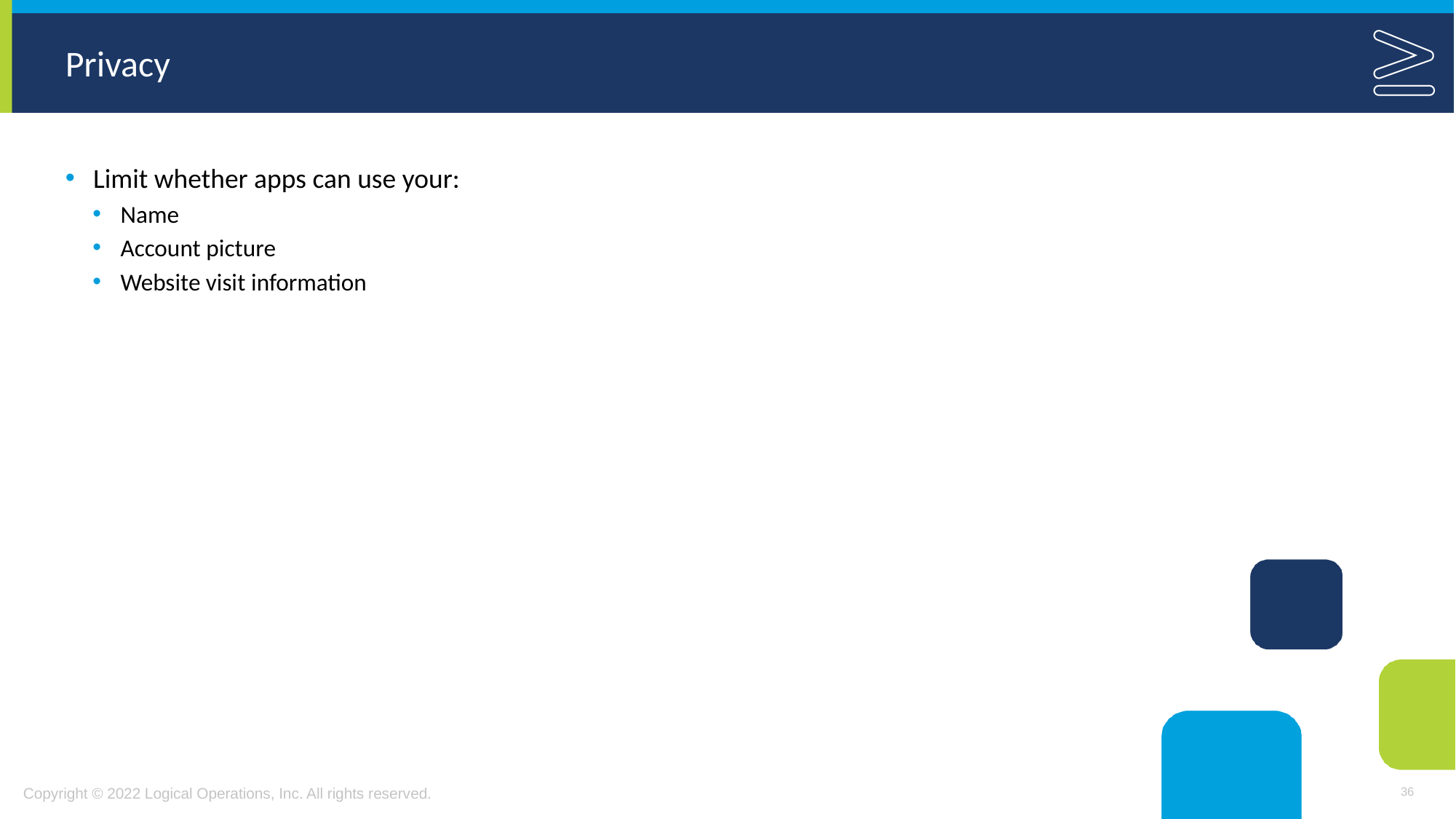

# Privacy
Limit whether apps can use your:
Name
Account picture
Website visit information
36